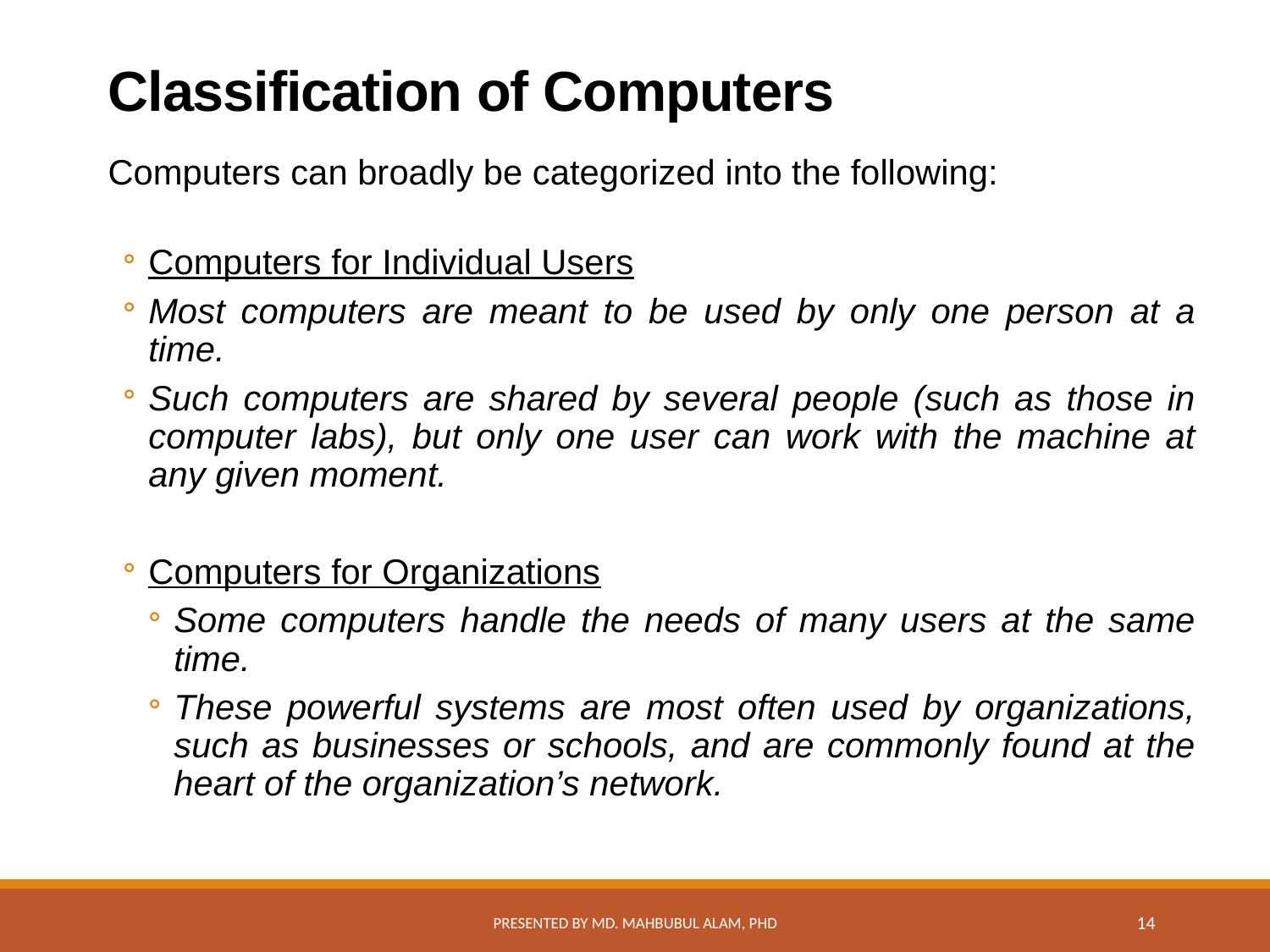

# Classification of Computers
Computers can broadly be categorized into the following:

Computers for Individual Users
Most computers are meant to be used by only one person at a time.
Such computers are shared by several people (such as those in computer labs), but only one user can work with the machine at any given moment.

Computers for Organizations
Some computers handle the needs of many users at the same time.
These powerful systems are most often used by organizations, such as businesses or schools, and are commonly found at the heart of the organization’s network.
Presented by Md. Mahbubul Alam, PhD
14